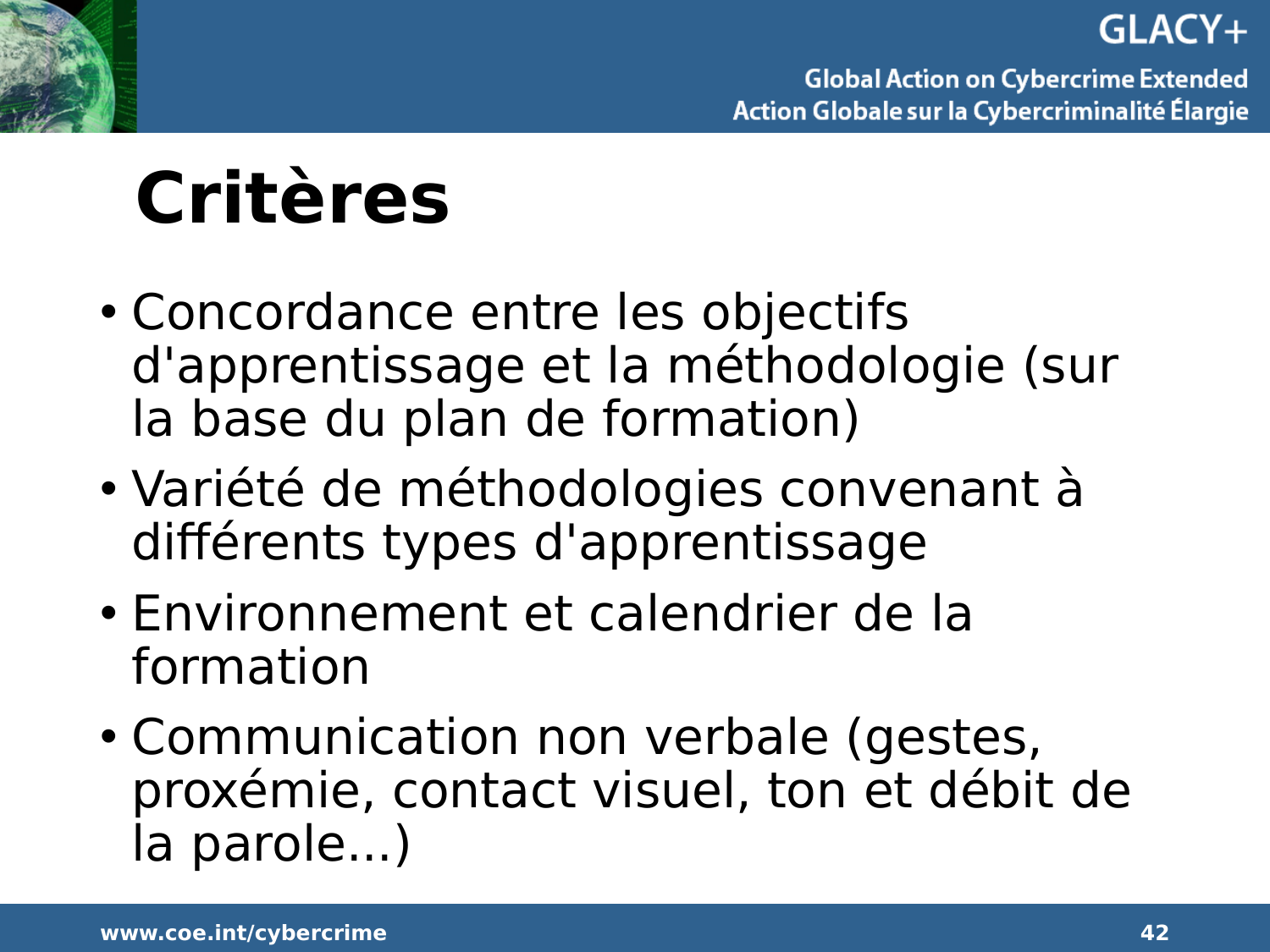

# Critères
Concordance entre les objectifs d'apprentissage et la méthodologie (sur la base du plan de formation)
Variété de méthodologies convenant à différents types d'apprentissage
Environnement et calendrier de la formation
Communication non verbale (gestes, proxémie, contact visuel, ton et débit de la parole...)

www.coe.int/cybercrime
42